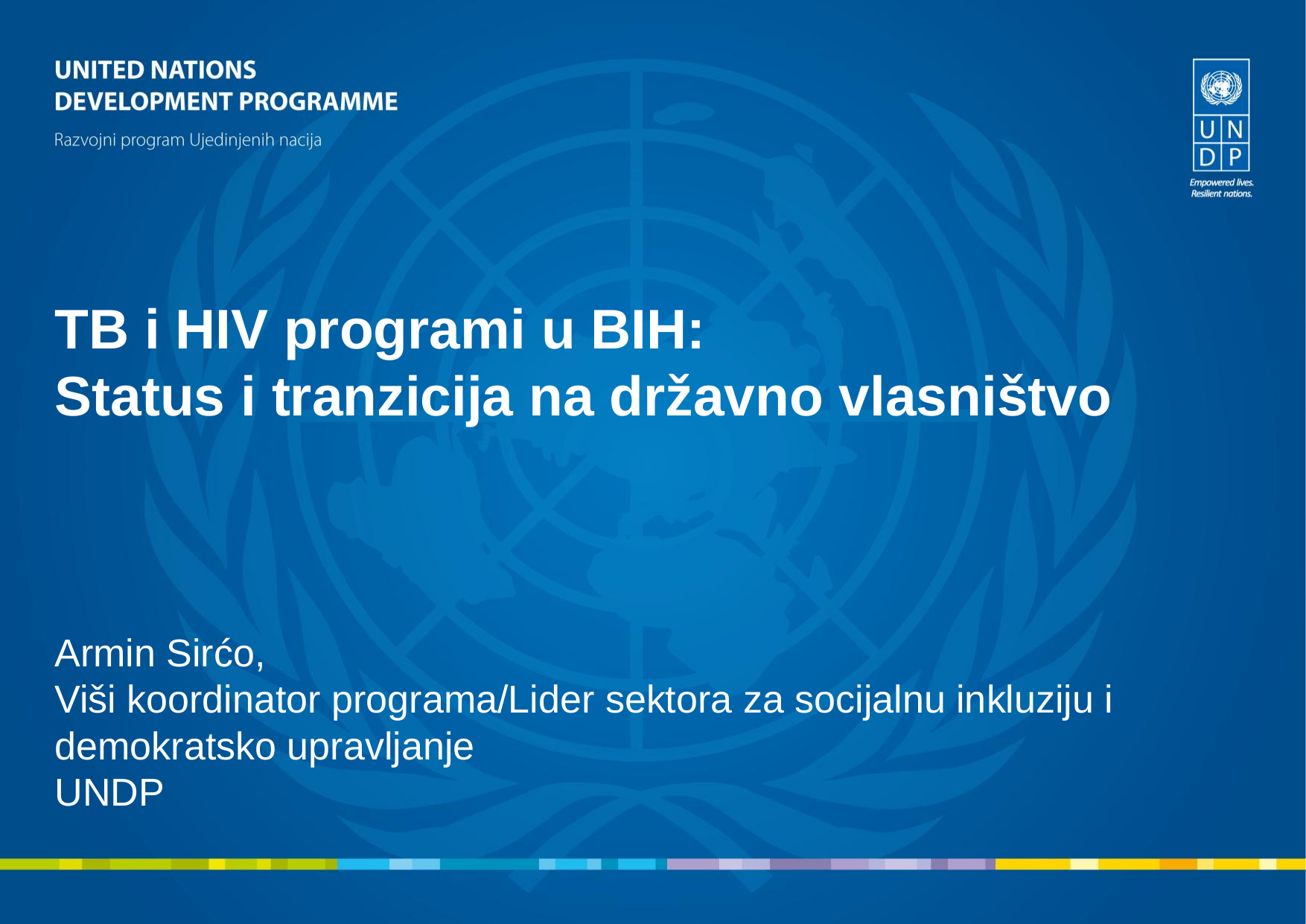

# TB i HIV programi u BIH: Status i tranzicija na državno vlasništvo Armin Sirćo, Viši koordinator programa/Lider sektora za socijalnu inkluziju i demokratsko upravljanje UNDP